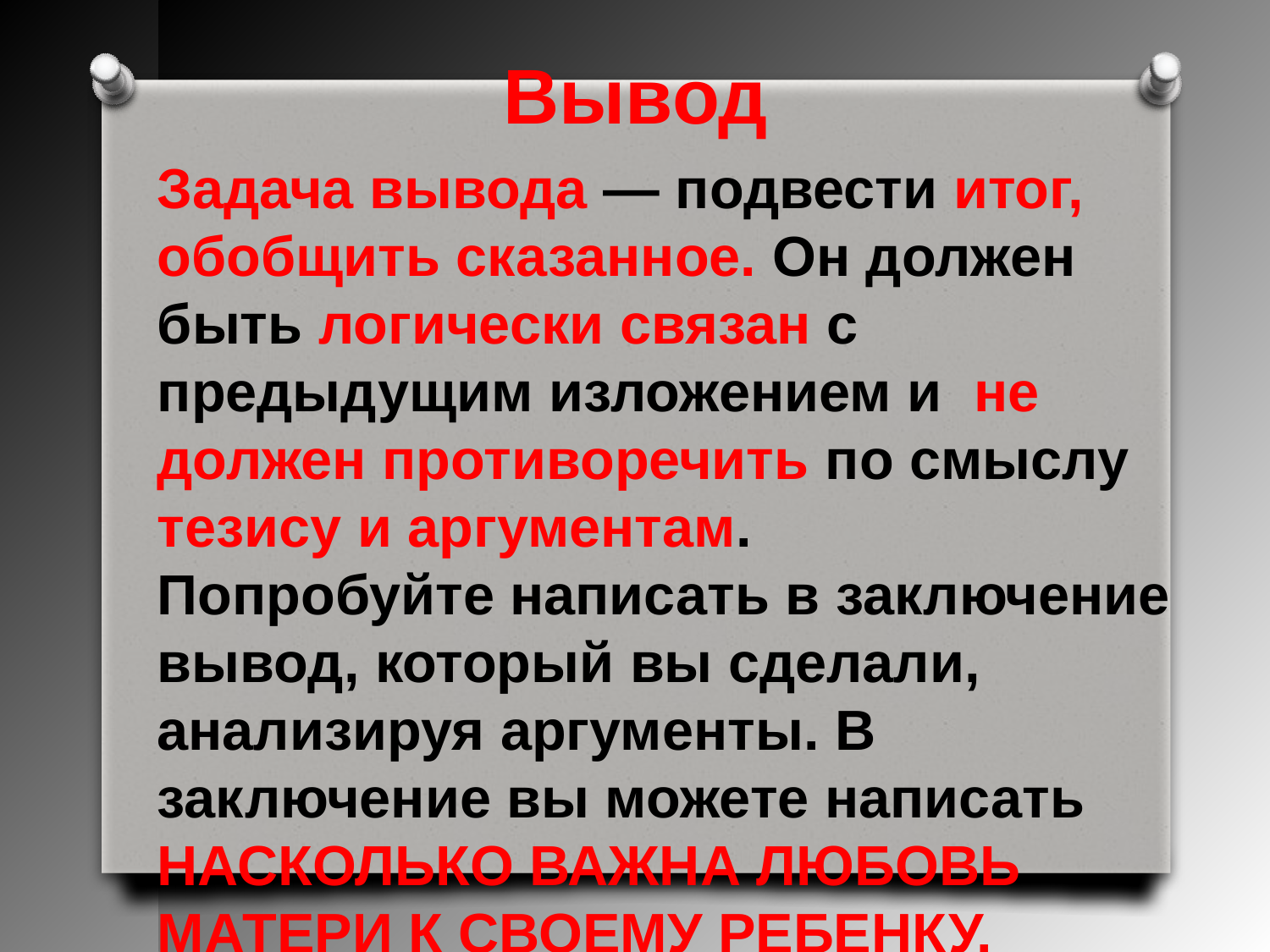

Вывод
Задача вывода — подвести итог, обобщить сказанное. Он должен быть логически связан с предыдущим изложением и  не должен противоречить по смыслу тезису и аргументам.
Попробуйте написать в заключение вывод, который вы сделали, анализируя аргументы. В заключение вы можете написать НАСКОЛЬКО ВАЖНА ЛЮБОВЬ МАТЕРИ К СВОЕМУ РЕБЕНКУ.